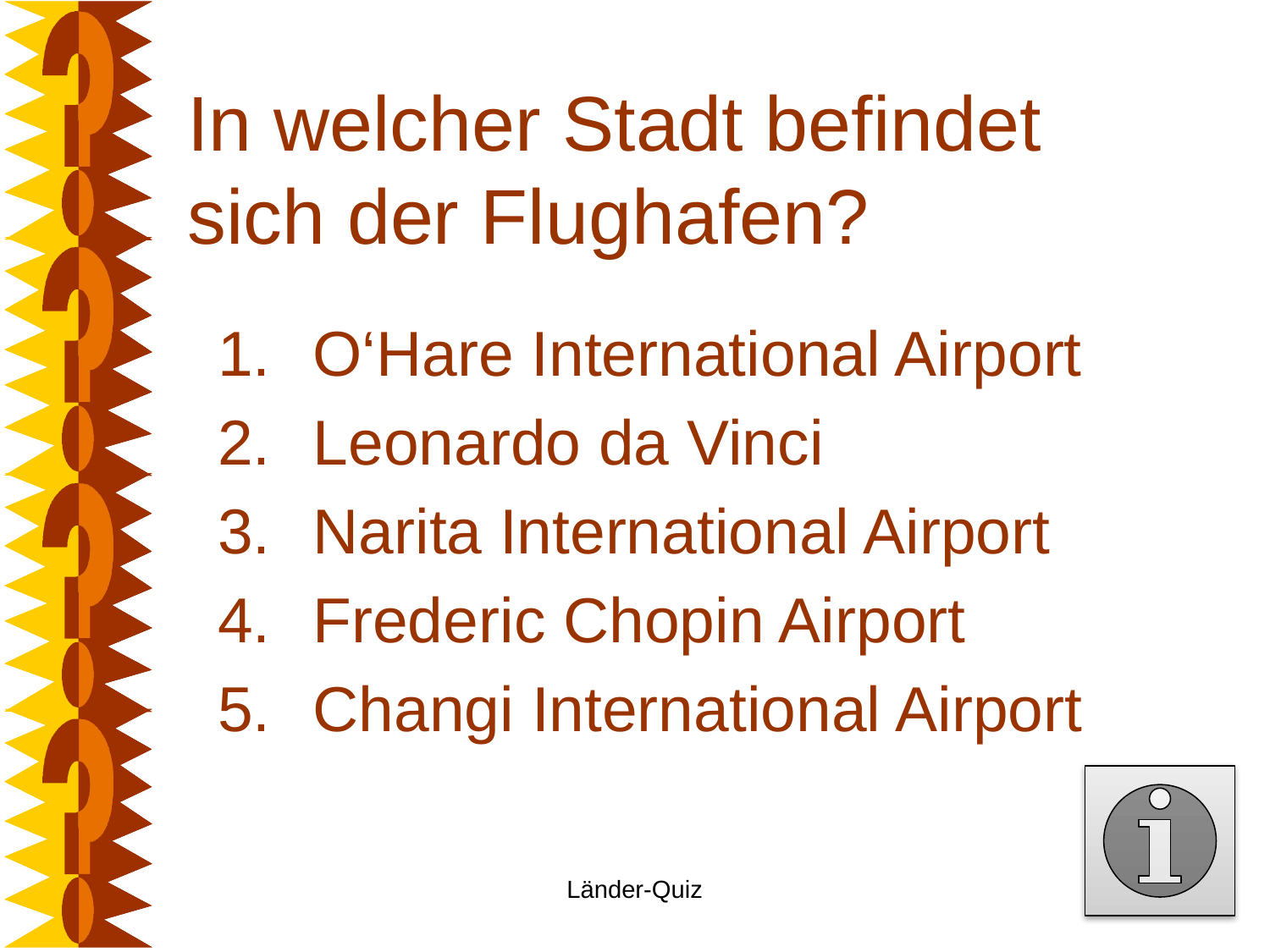

# In welcher Stadt befindet sich der Flughafen?
O‘Hare International Airport
Leonardo da Vinci
Narita International Airport
Frederic Chopin Airport
Changi International Airport

Länder-Quiz